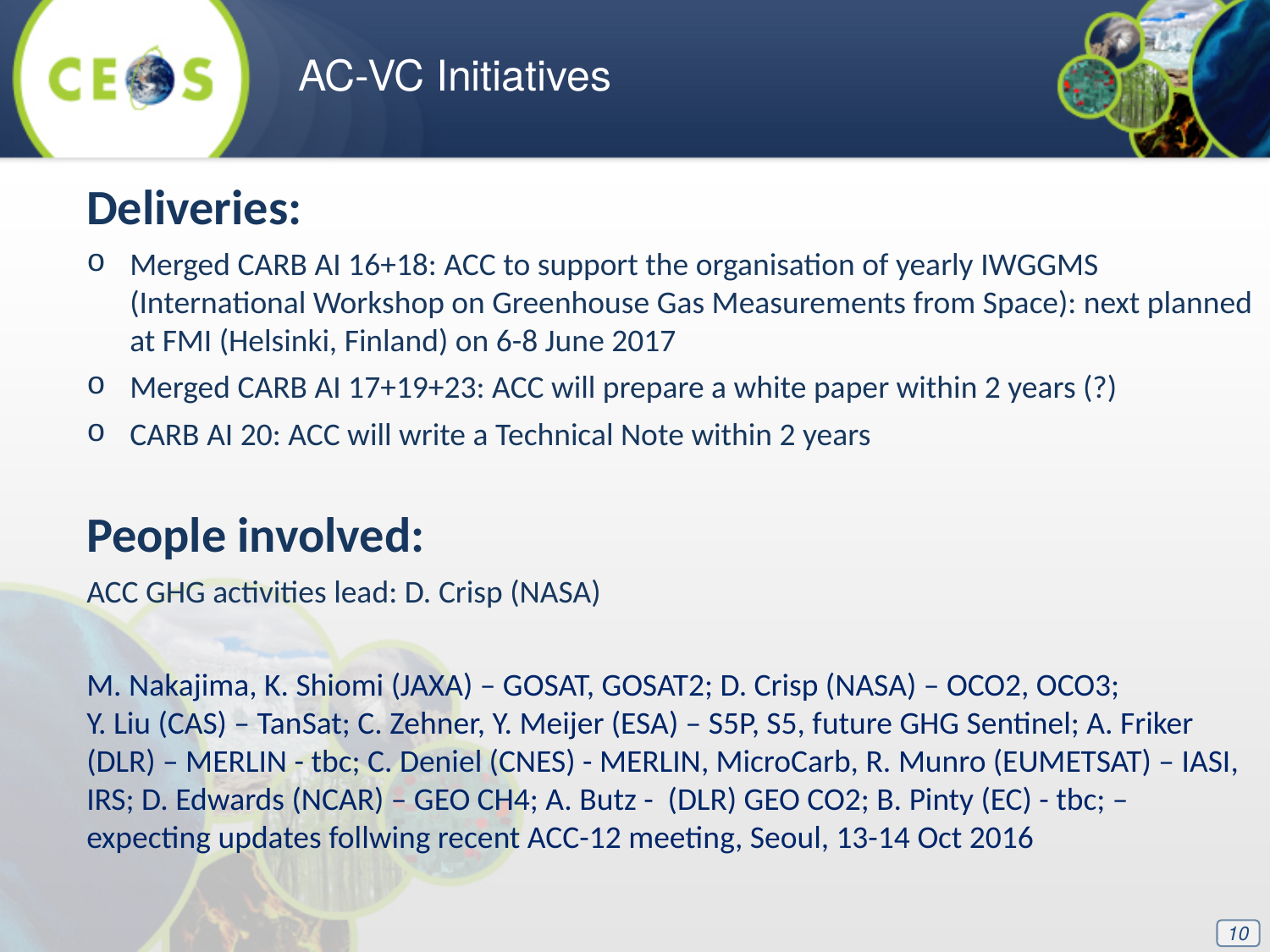

AC-VC Initiatives
Deliveries:
Merged CARB AI 16+18: ACC to support the organisation of yearly IWGGMS (International Workshop on Greenhouse Gas Measurements from Space): next planned at FMI (Helsinki, Finland) on 6-8 June 2017
Merged CARB AI 17+19+23: ACC will prepare a white paper within 2 years (?)
CARB AI 20: ACC will write a Technical Note within 2 years

People involved:
ACC GHG activities lead: D. Crisp (NASA)

M. Nakajima, K. Shiomi (JAXA) – GOSAT, GOSAT2; D. Crisp (NASA) – OCO2, OCO3;
Y. Liu (CAS) – TanSat; C. Zehner, Y. Meijer (ESA) – S5P, S5, future GHG Sentinel; A. Friker (DLR) – MERLIN - tbc; C. Deniel (CNES) - MERLIN, MicroCarb, R. Munro (EUMETSAT) – IASI, IRS; D. Edwards (NCAR) – GEO CH4; A. Butz -  (DLR) GEO CO2; B. Pinty (EC) - tbc; – expecting updates follwing recent ACC-12 meeting, Seoul, 13-14 Oct 2016

10